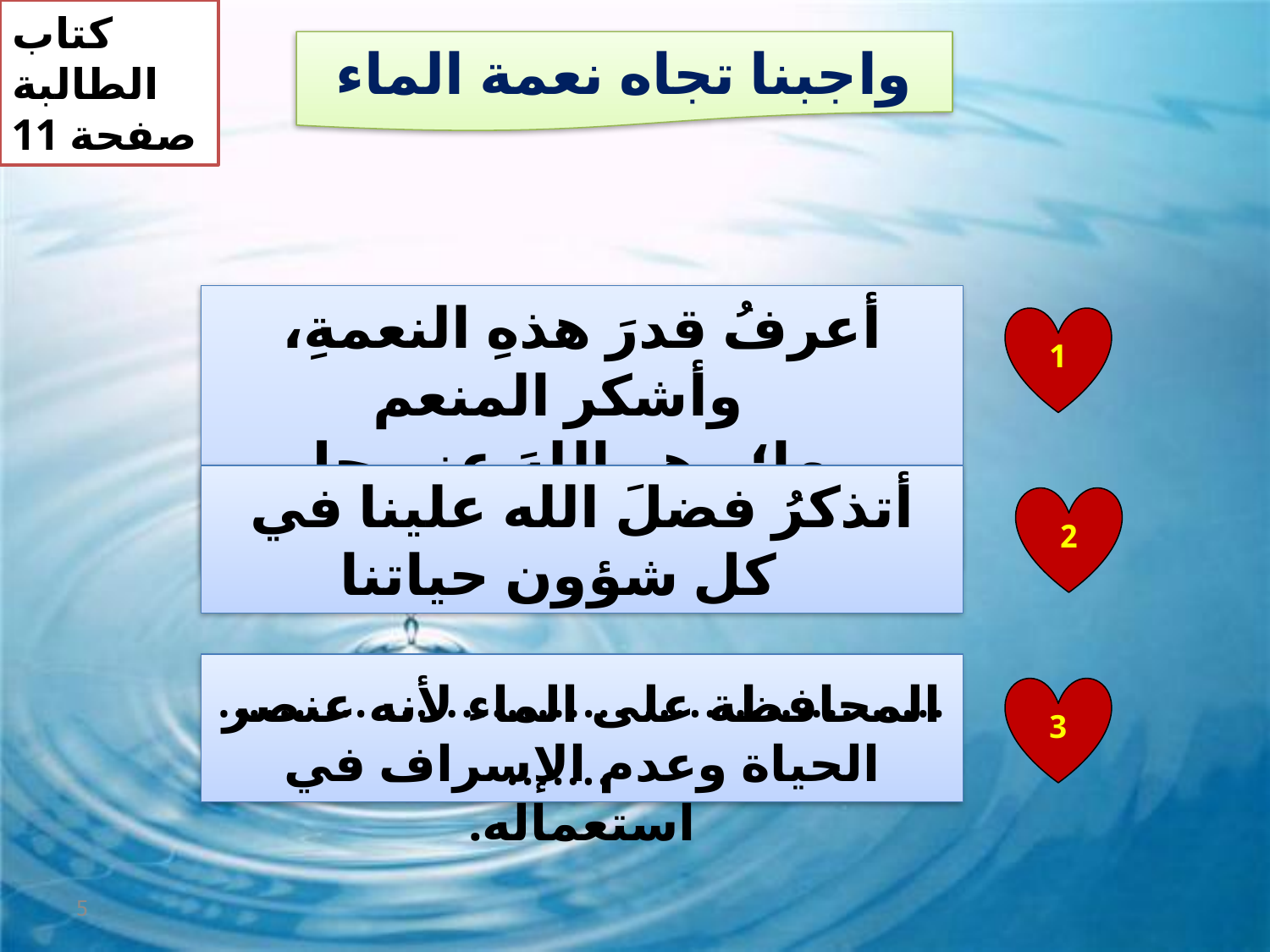

كتاب الطالبة صفحة 11
واجبنا تجاه نعمة الماء
أعرفُ قدرَ هذهِ النعمةِ، وأشكر المنعم
  بها؛ وهو اللهَ عز وجل وحده
1
أتذكرُ فضلَ الله علينا في كل شؤون حياتنا
2
.......................................................
المحافظة على الماء لأنه عنصر الحياة وعدم الإسراف في استعماله.
3
5